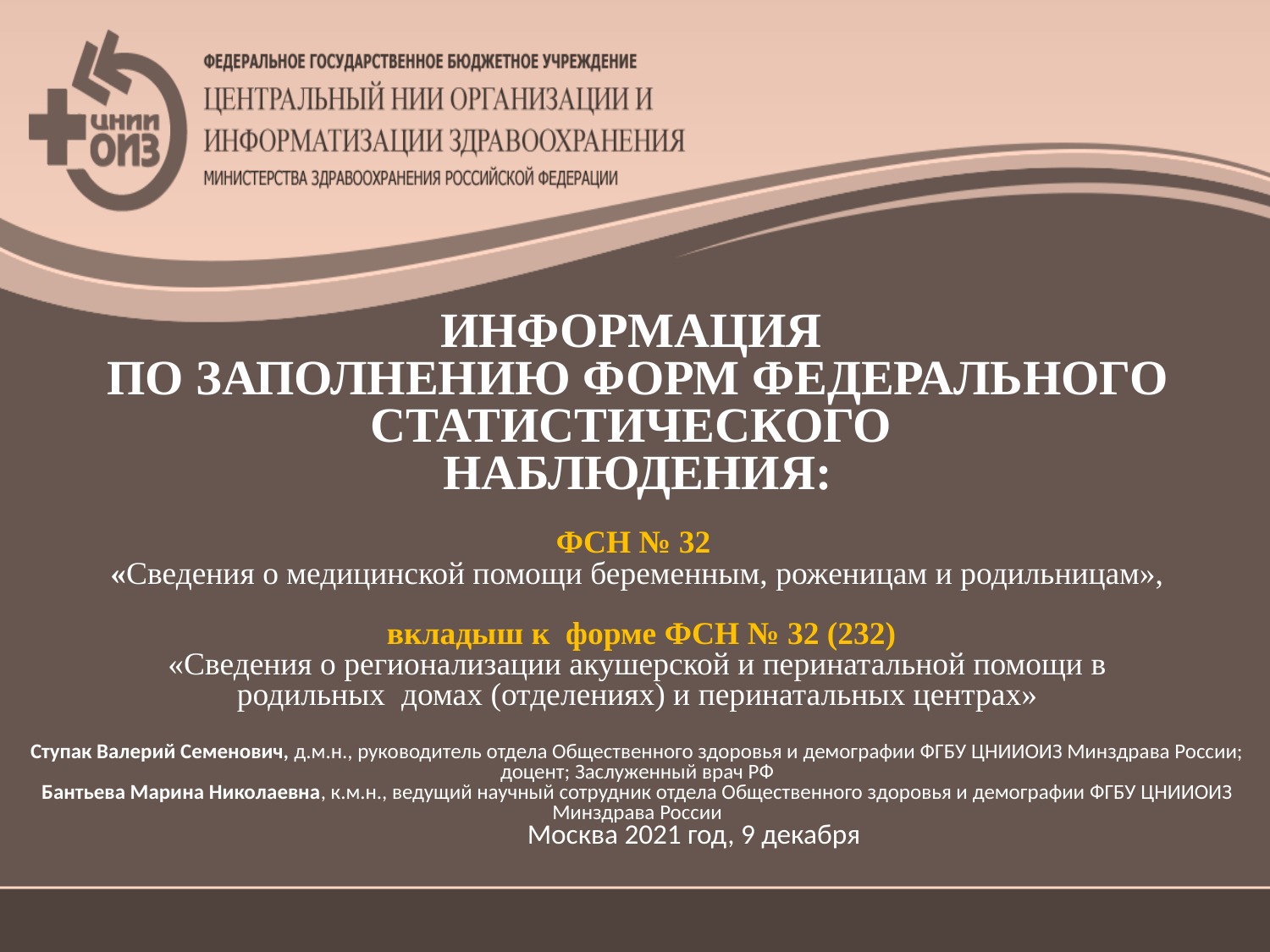

# ИНФОРМАЦИЯ ПО ЗАПОЛНЕНИЮ ФОРМ ФЕДЕРАЛЬНОГО СТАТИСТИЧЕСКОГО НАБЛЮДЕНИЯ: ФСН № 32 «Сведения о медицинской помощи беременным, роженицам и родильницам», вкладыш к  форме ФСН № 32 (232) «Сведения о регионализации акушерской и перинатальной помощи в родильных  домах (отделениях) и перинатальных центрах»

Ступак Валерий Семенович, д.м.н., руководитель отдела Общественного здоровья и демографии ФГБУ ЦНИИОИЗ Минздрава России; доцент; Заслуженный врач РФ
Бантьева Марина Николаевна, к.м.н., ведущий научный сотрудник отдела Общественного здоровья и демографии ФГБУ ЦНИИОИЗ Минздрава России

Москва 2021 год, 9 декабря